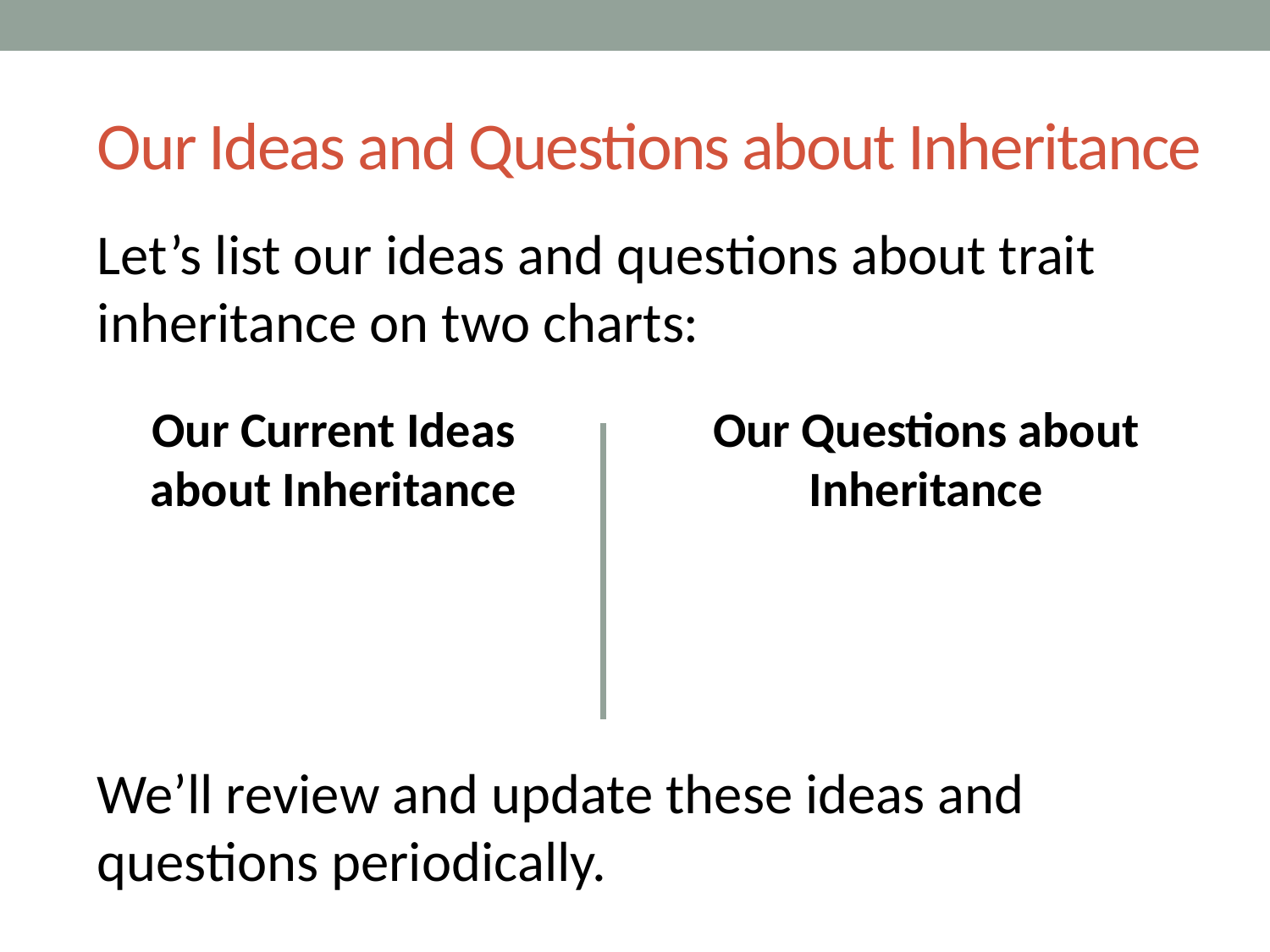

# Our Ideas and Questions about Inheritance
Let’s list our ideas and questions about trait inheritance on two charts:
Our Current Ideas about Inheritance

Our Questions about Inheritance

We’ll review and update these ideas and questions periodically.